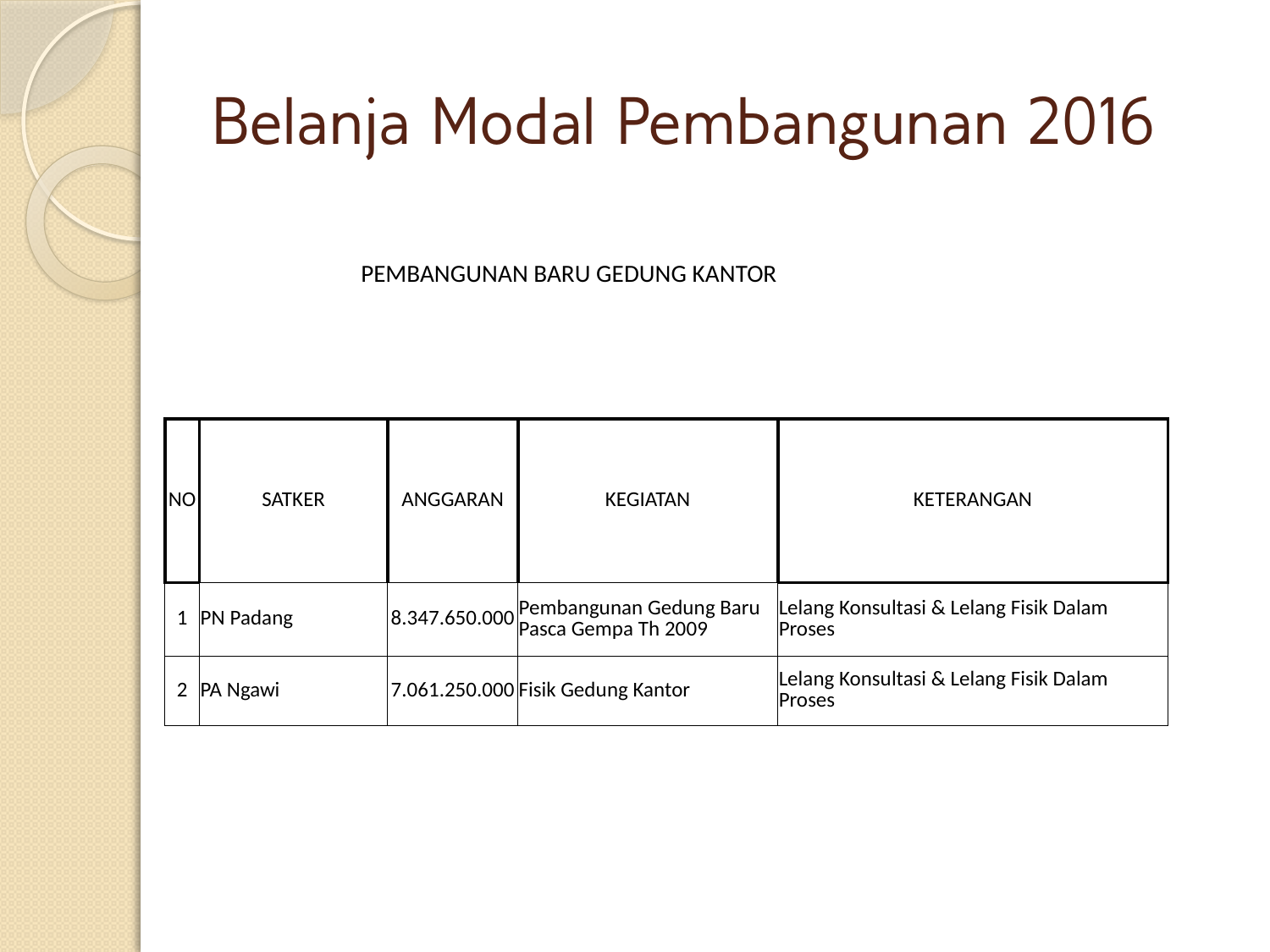

# Belanja Modal Pembangunan 2016
| PEMBANGUNAN BARU GEDUNG KANTOR |  |  |  |  |
| --- | --- | --- | --- | --- |
|  |  |  |  |  |
|  |  |  |  |  |
| NO | SATKER | ANGGARAN | KEGIATAN | KETERANGAN |
| 1 | PN Padang | 8.347.650.000 | Pembangunan Gedung Baru Pasca Gempa Th 2009 | Lelang Konsultasi & Lelang Fisik Dalam Proses |
| 2 | PA Ngawi | 7.061.250.000 | Fisik Gedung Kantor | Lelang Konsultasi & Lelang Fisik Dalam Proses |